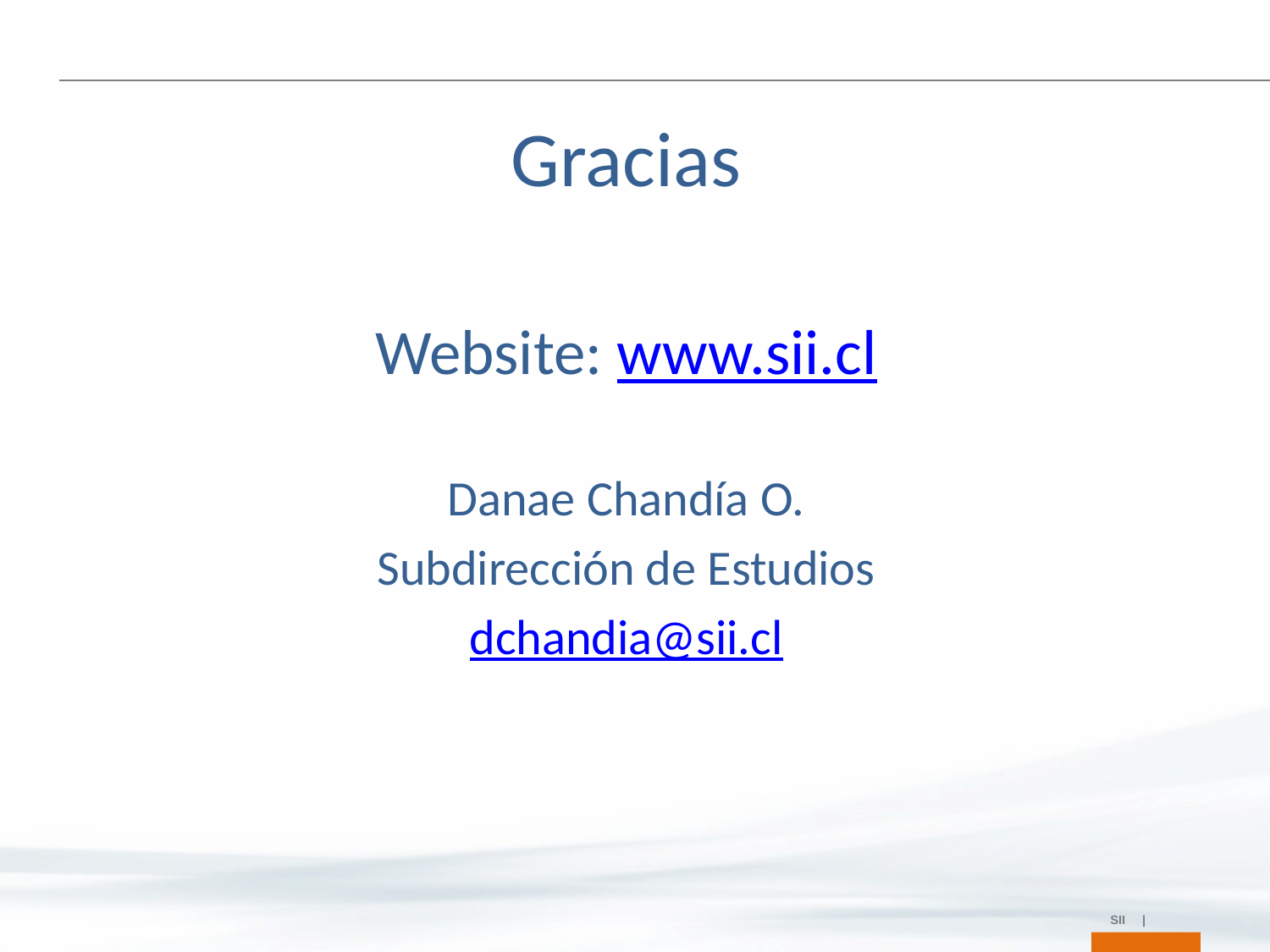

Gracias
Website: www.sii.cl

Danae Chandía O.
Subdirección de Estudios
dchandia@sii.cl

SII     |